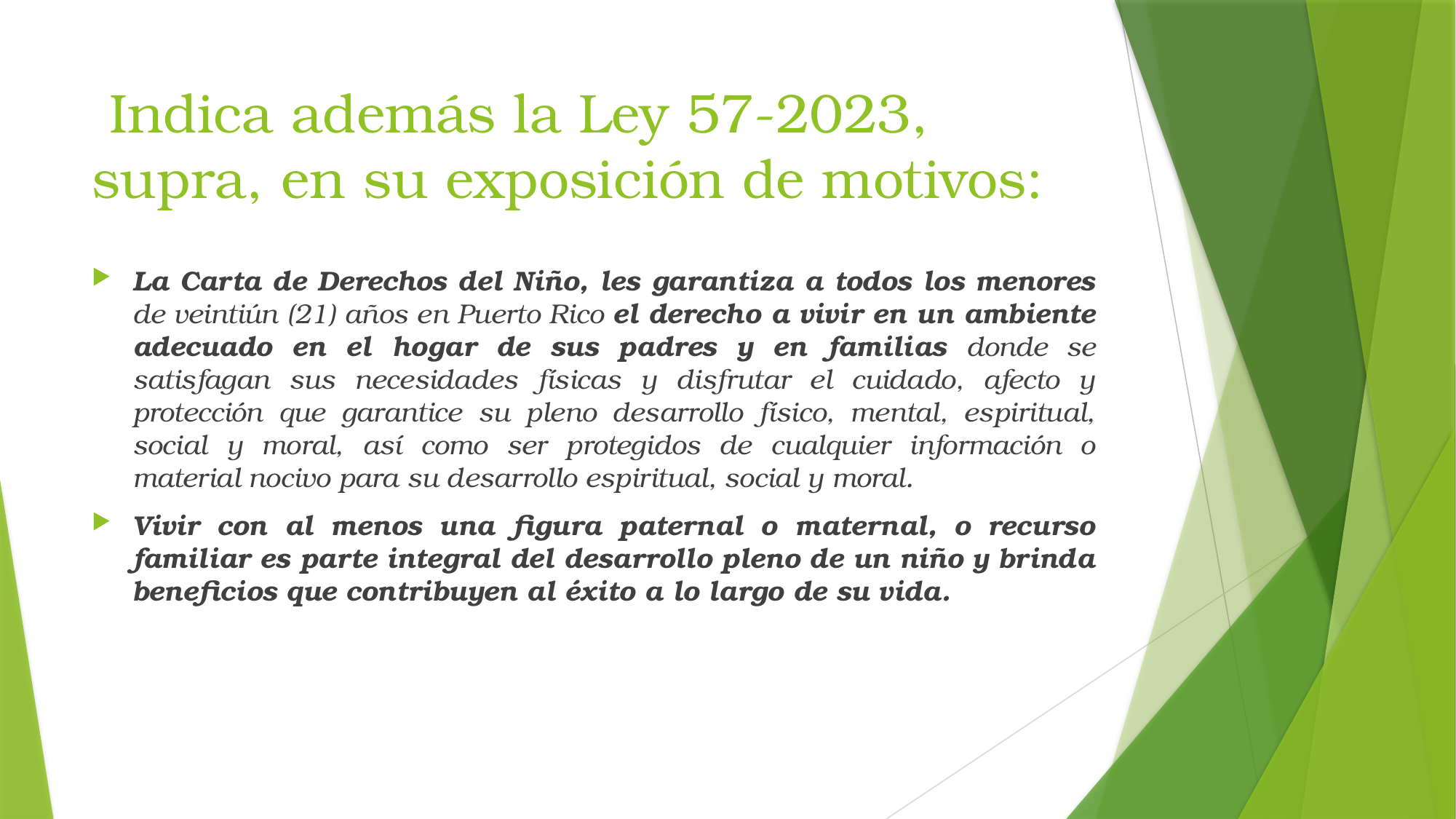

# Indica además la Ley 57-2023, supra, en su exposición de motivos:
La Carta de Derechos del Niño, les garantiza a todos los menores de veintiún (21) años en Puerto Rico el derecho a vivir en un ambiente adecuado en el hogar de sus padres y en familias donde se satisfagan sus necesidades físicas y disfrutar el cuidado, afecto y protección que garantice su pleno desarrollo físico, mental, espiritual, social y moral, así como ser protegidos de cualquier información o material nocivo para su desarrollo espiritual, social y moral.
Vivir con al menos una figura paternal o maternal, o recurso familiar es parte integral del desarrollo pleno de un niño y brinda beneficios que contribuyen al éxito a lo largo de su vida.